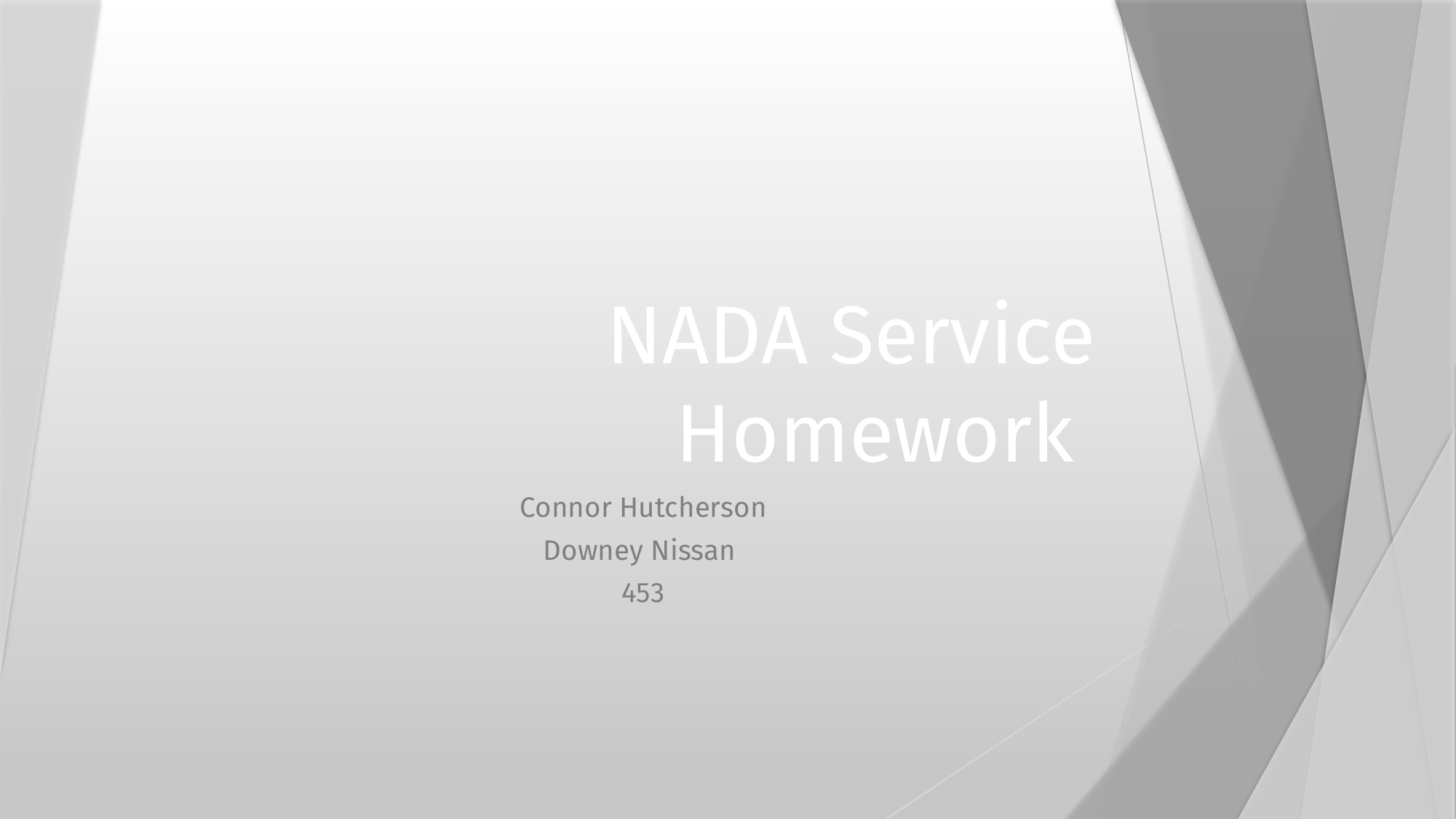

# NADA Service Homework
Connor Hutcherson
Downey Nissan
453